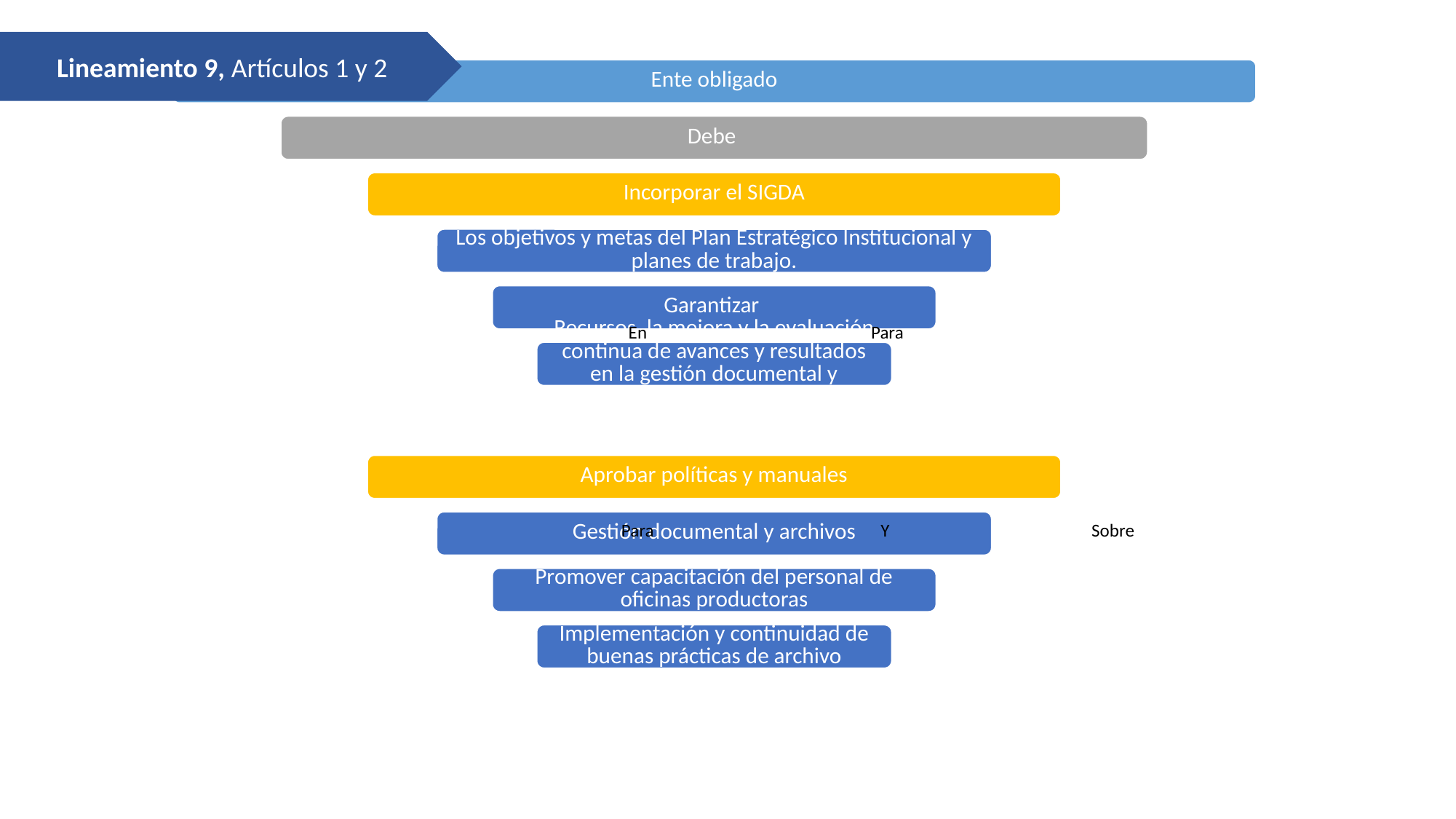

Lineamiento 9, Artículos 1 y 2
Ente obligado
Debe
Incorporar el SIGDA
Aprobar políticas y manuales
Los objetivos y metas del Plan Estratégico Institucional y planes de trabajo.
Garantizar
Gestión documental y archivos
Promover capacitación del personal de oficinas productoras
Implementación y continuidad de buenas prácticas de archivo
En
Para
Sobre
Para
Y